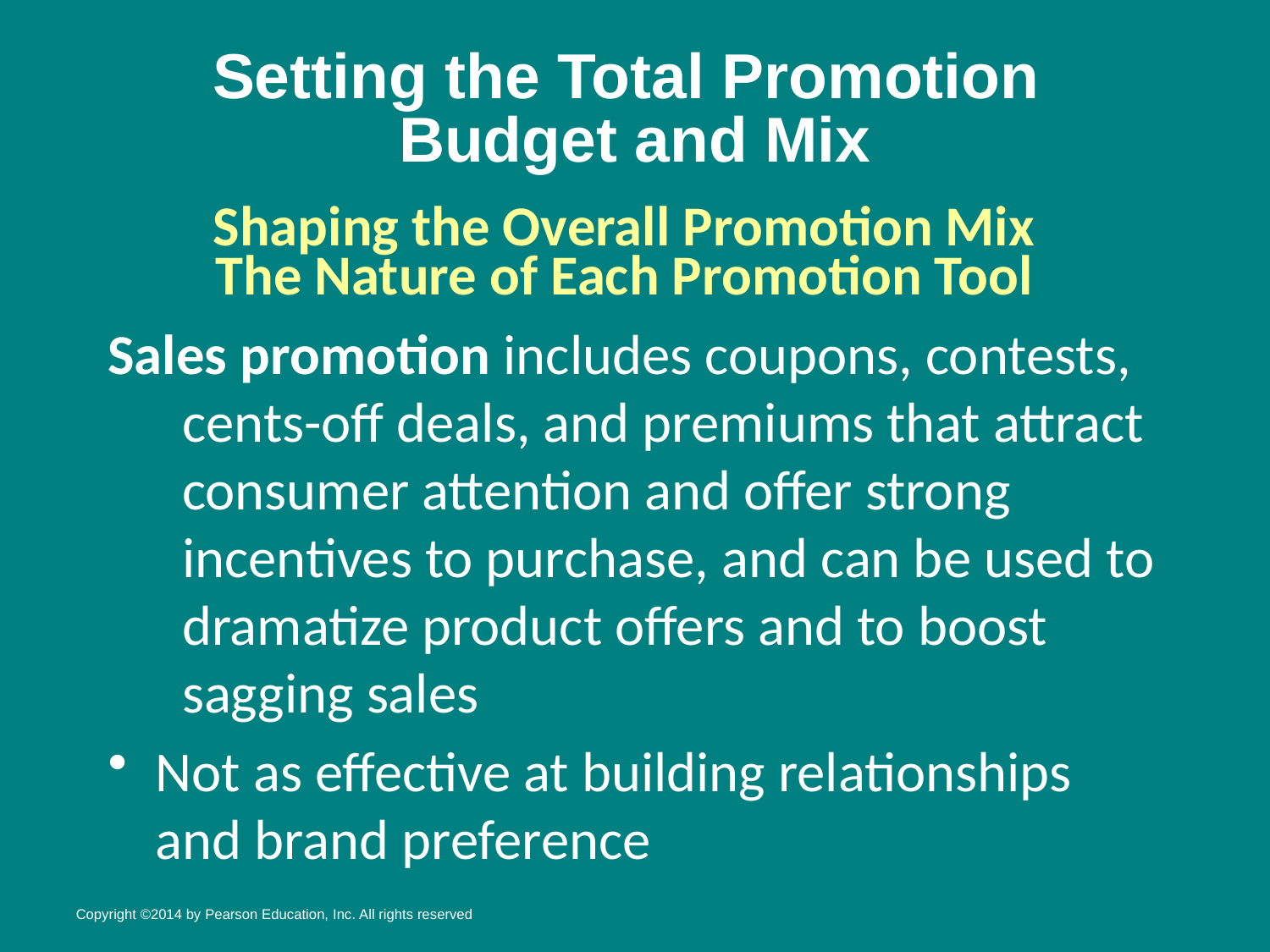

# Setting the Total Promotion Budget and Mix
Shaping the Overall Promotion Mix
The Nature of Each Promotion Tool

Sales promotion includes coupons, contests, cents-off deals, and premiums that attract consumer attention and offer strong incentives to purchase, and can be used to dramatize product offers and to boost sagging sales
Not as effective at building relationships and brand preference
Copyright ©2014 by Pearson Education, Inc. All rights reserved